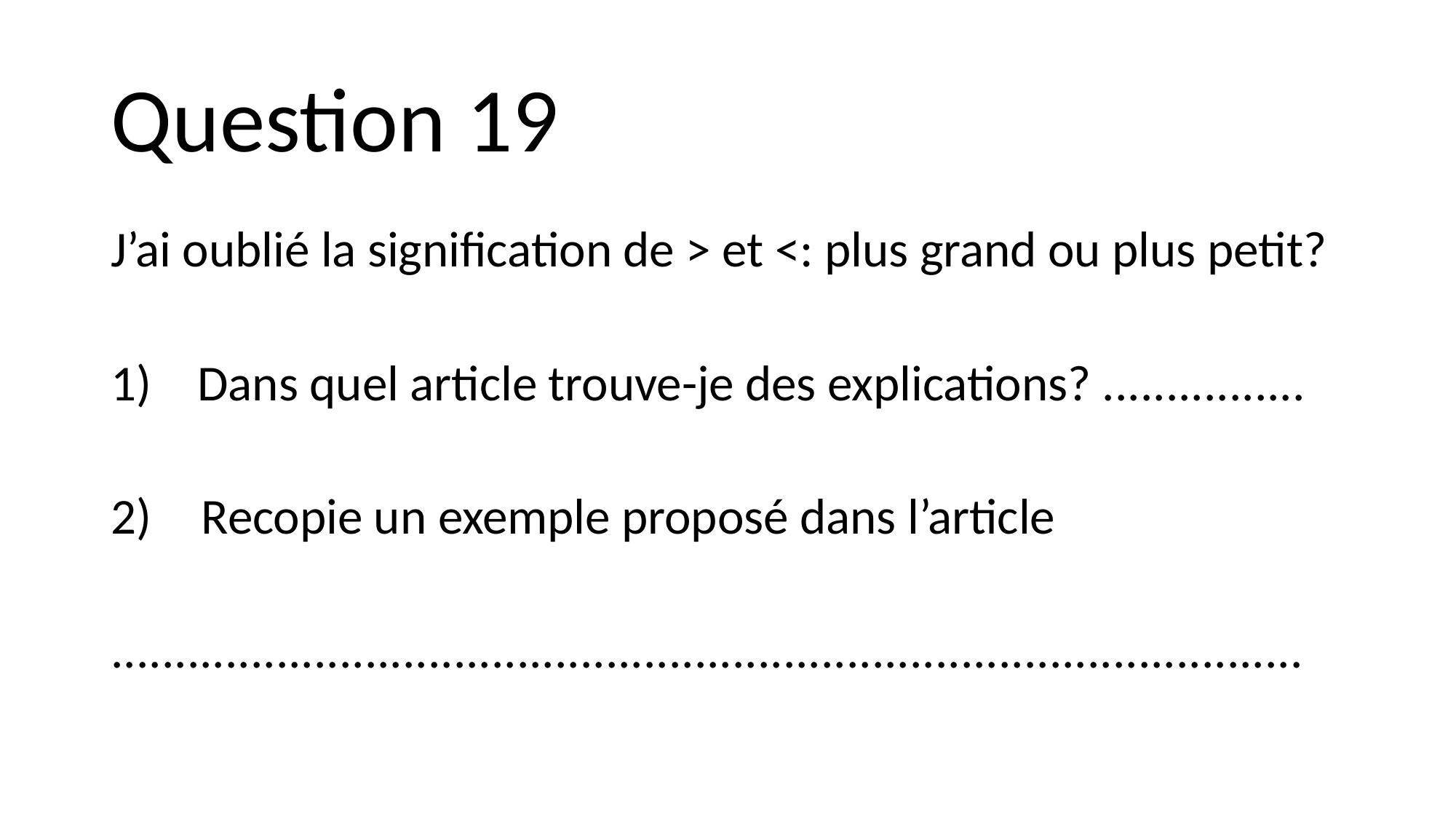

# Question 19
J’ai oublié la signification de > et <: plus grand ou plus petit?

Dans quel article trouve-je des explications? ................

2) 	Recopie un exemple proposé dans l’article

..............................................................................................